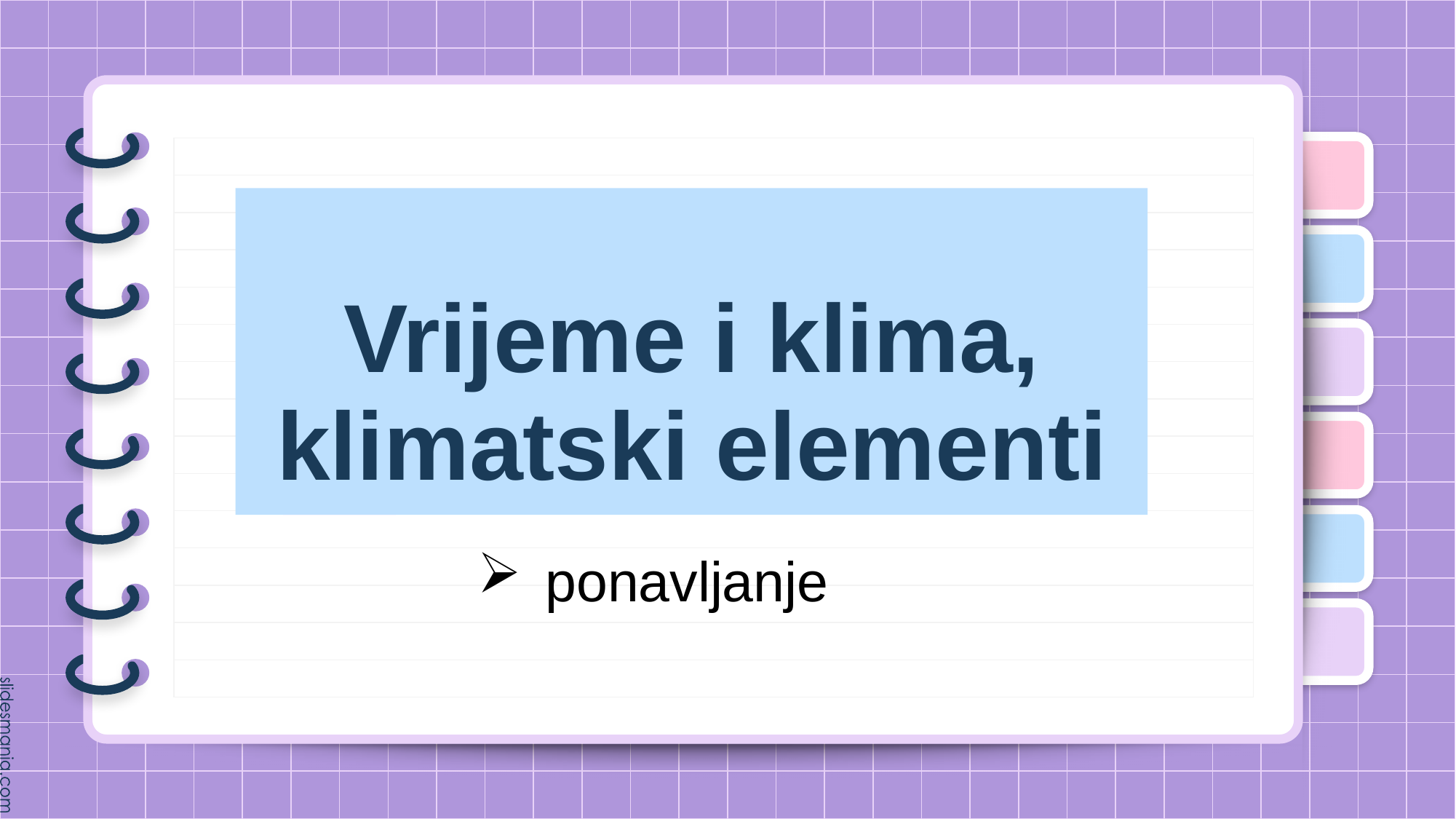

# Vrijeme i klima, klimatski elementi

ponavljanje